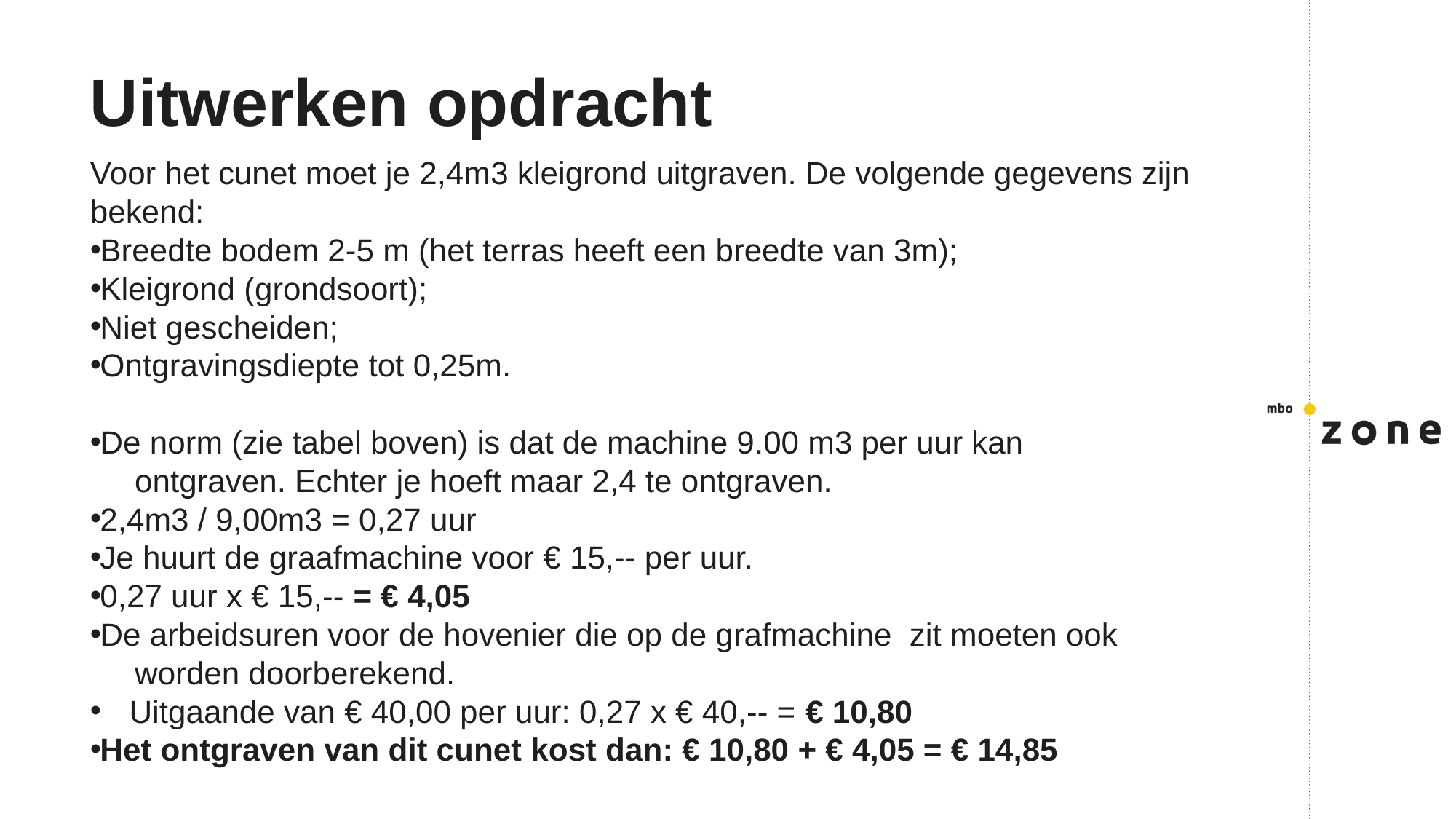

# Uitwerken opdracht
Voor het cunet moet je 2,4m3 kleigrond uitgraven. De volgende gegevens zijn bekend:
Breedte bodem 2-5 m (het terras heeft een breedte van 3m);
Kleigrond (grondsoort);
Niet gescheiden;
Ontgravingsdiepte tot 0,25m.

De norm (zie tabel boven) is dat de machine 9.00 m3 per uur kan
     ontgraven. Echter je hoeft maar 2,4 te ontgraven.
2,4m3 / 9,00m3 = 0,27 uur
Je huurt de graafmachine voor € 15,-- per uur.
0,27 uur x € 15,-- = € 4,05
De arbeidsuren voor de hovenier die op de grafmachine  zit moeten ook
     worden doorberekend.
Uitgaande van € 40,00 per uur: 0,27 x € 40,-- = € 10,80
Het ontgraven van dit cunet kost dan: € 10,80 + € 4,05 = € 14,85